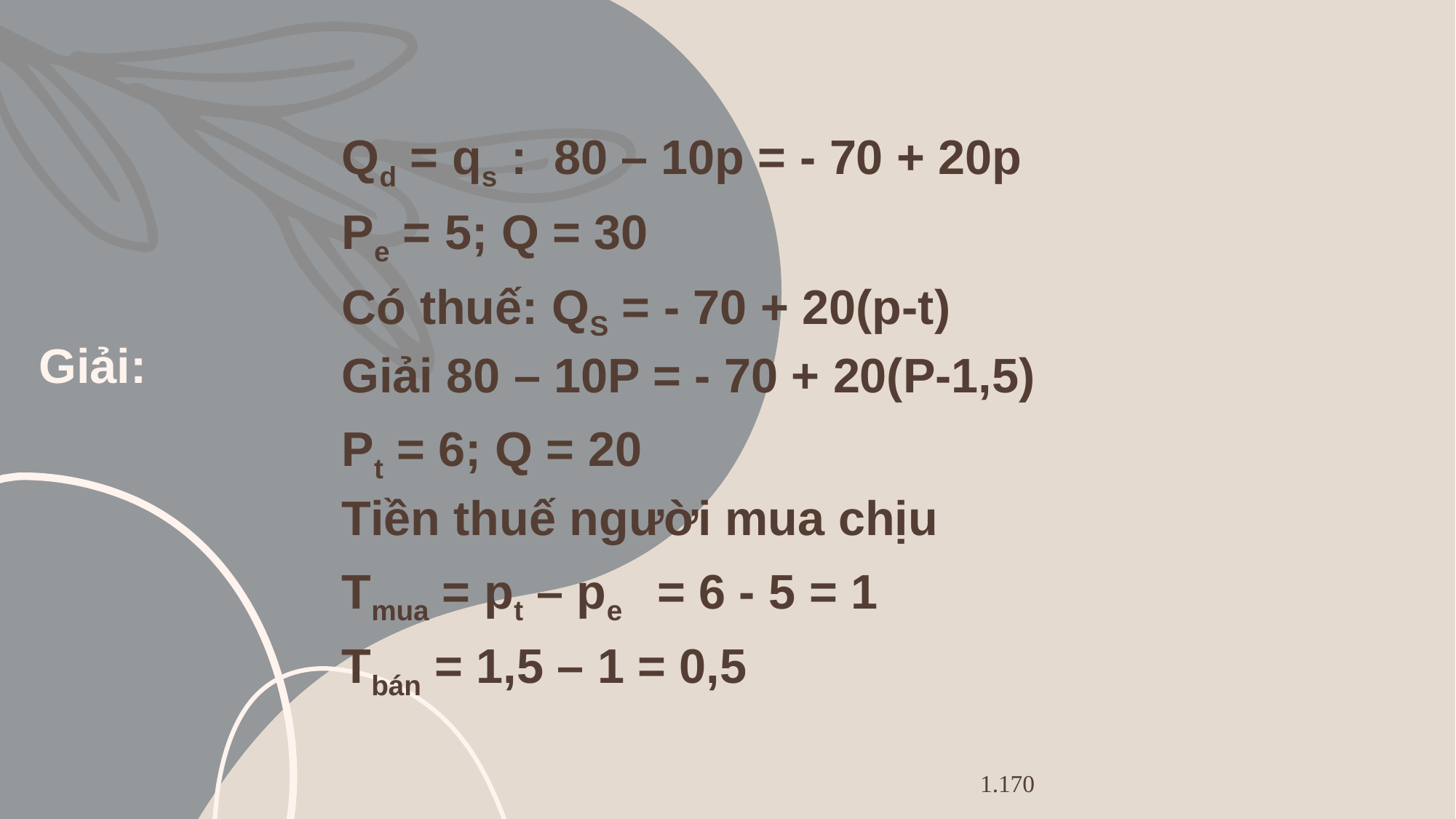

# Giải:
Qd = qs :  80 – 10p = - 70 + 20p
Pe = 5; Q = 30
Có thuế: QS = - 70 + 20(p-t)
Giải 80 – 10P = - 70 + 20(P-1,5)
Pt = 6; Q = 20
Tiền thuế người mua chịu
Tmua = pt – pe   = 6 - 5 = 1
Tbán = 1,5 – 1 = 0,5

1.170